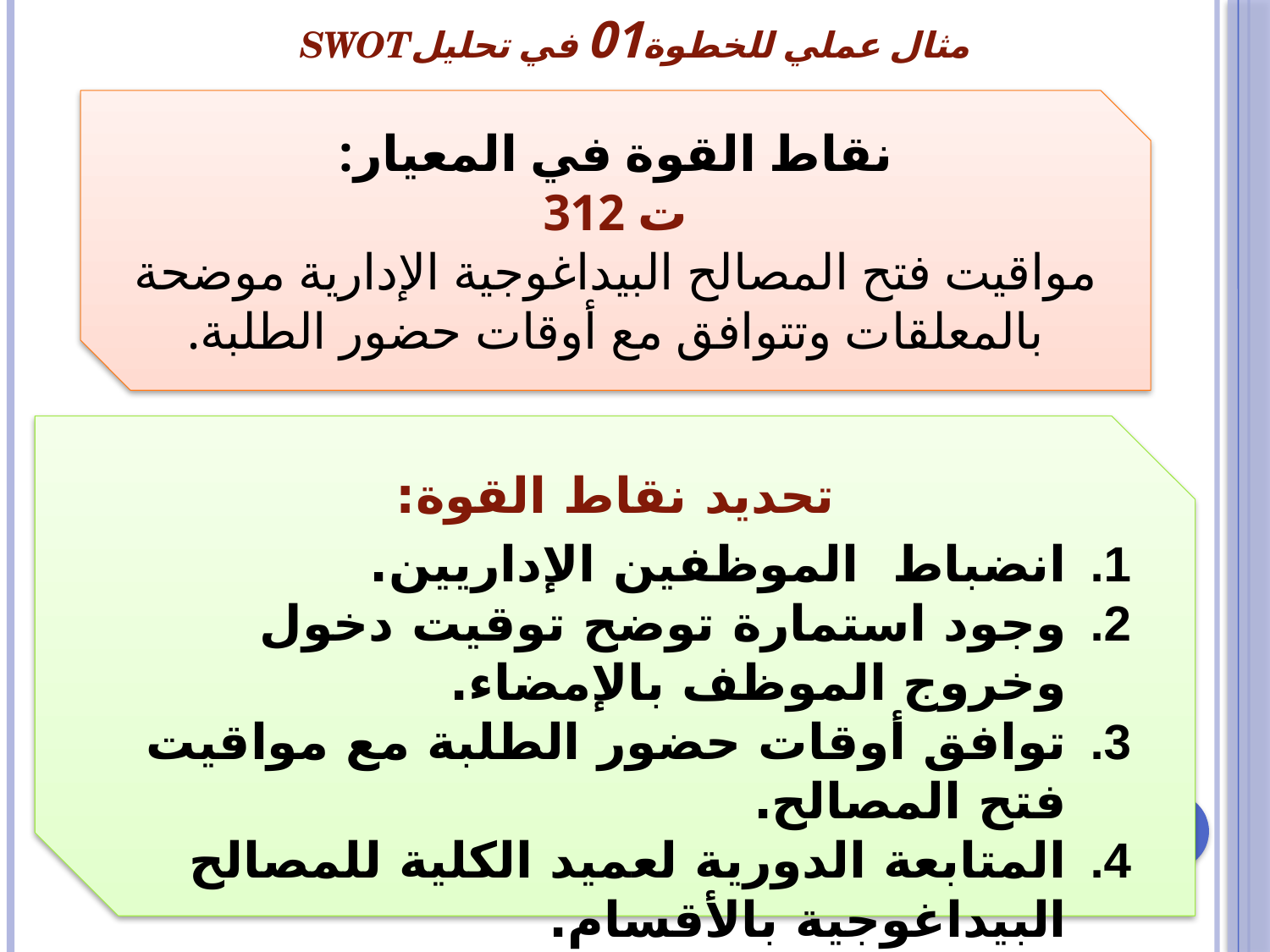

# مثال عملي للخطوة01 في تحليلSWOT
نقاط القوة في المعيار:
ت 312
مواقيت فتح المصالح البيداغوجية الإدارية موضحة بالمعلقات وتتوافق مع أوقات حضور الطلبة.
تحديد نقاط القوة:

انضباط  الموظفين الإداريين.
وجود استمارة توضح توقيت دخول وخروج الموظف بالإمضاء.
توافق أوقات حضور الطلبة مع مواقيت فتح المصالح.
المتابعة الدورية لعميد الكلية للمصالح البيداغوجية بالأقسام.
وجود سجل مقترحات للطلبة لاختيار الأوقات المناسبة لفتح  للمصالح.